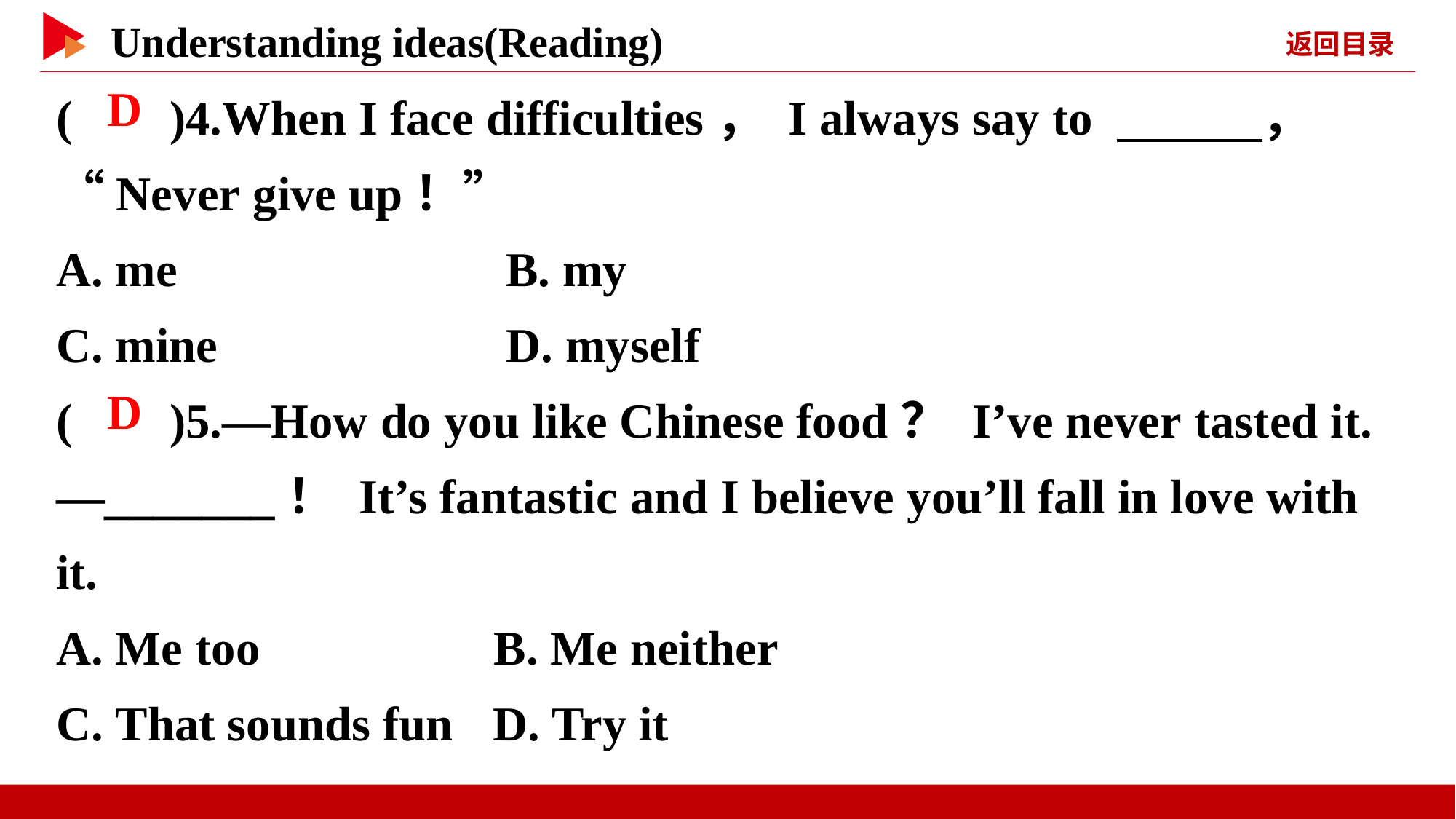

(        )4.When I face difficulties， I always say to 　　　， “Never give up！”
A. me	                   B. my
C. mine	                   D. myself
(        )5.—How do you like Chinese food？ I’ve never tasted it.
—_______！ It’s fantastic and I believe you’ll fall in love with it.
A. Me too	                  B. Me neither
C. That sounds fun	D. Try it
   D
   D